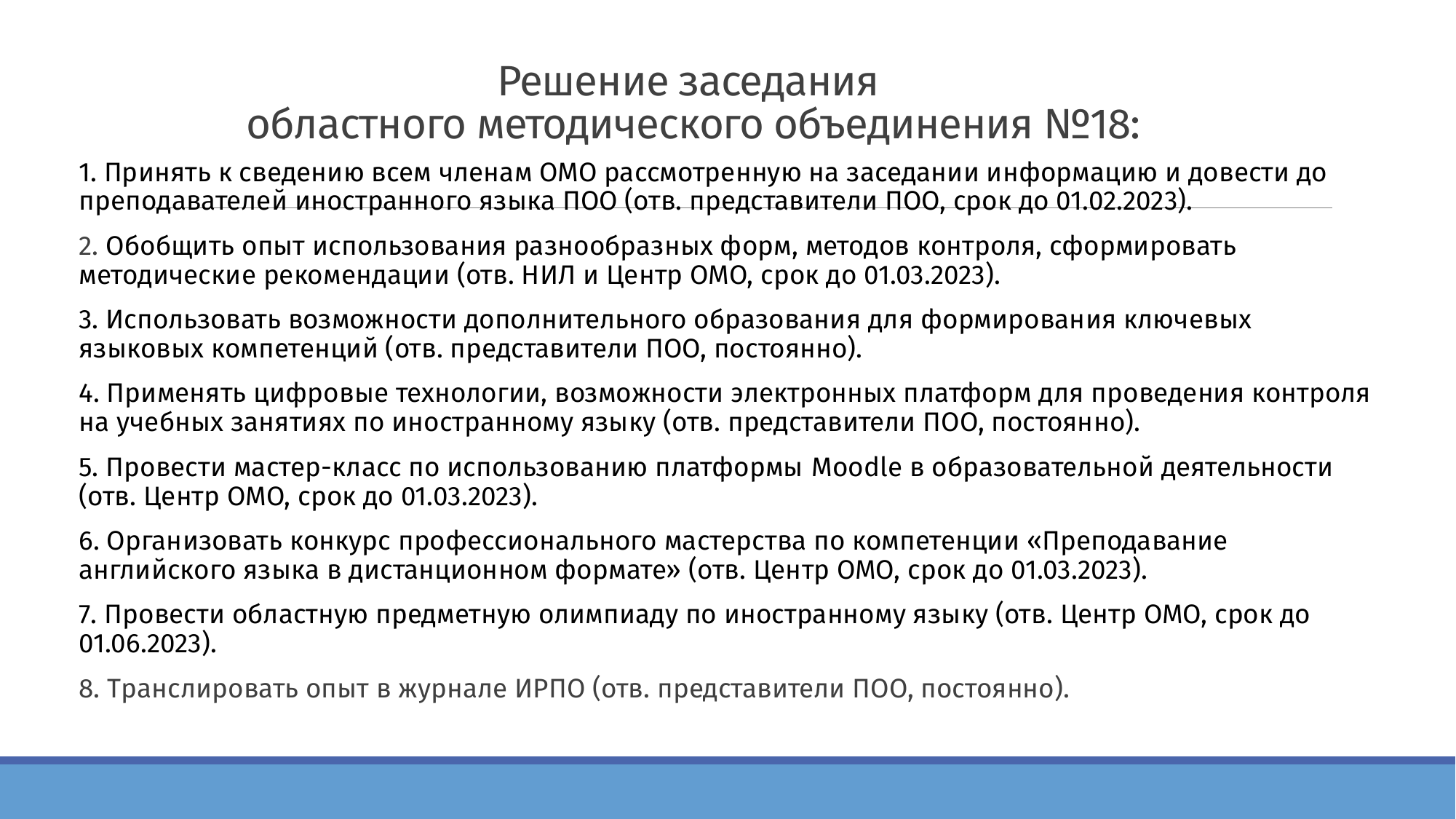

# Решение заседания областного методического объединения №18:
1. Принять к сведению всем членам ОМО рассмотренную на заседании информацию и довести до преподавателей иностранного языка ПОО (отв. представители ПОО, срок до 01.02.2023).
2. Обобщить опыт использования разнообразных форм, методов контроля, сформировать методические рекомендации (отв. НИЛ и Центр ОМО, срок до 01.03.2023).
3. Использовать возможности дополнительного образования для формирования ключевых языковых компетенций (отв. представители ПОО, постоянно).
4. Применять цифровые технологии, возможности электронных платформ для проведения контроля на учебных занятиях по иностранному языку (отв. представители ПОО, постоянно).
5. Провести мастер-класс по использованию платформы Moodle в образовательной деятельности (отв. Центр ОМО, срок до 01.03.2023).
6. Организовать конкурс профессионального мастерства по компетенции «Преподавание английского языка в дистанционном формате» (отв. Центр ОМО, срок до 01.03.2023).
7. Провести областную предметную олимпиаду по иностранному языку (отв. Центр ОМО, срок до 01.06.2023).
8. Транслировать опыт в журнале ИРПО (отв. представители ПОО, постоянно).